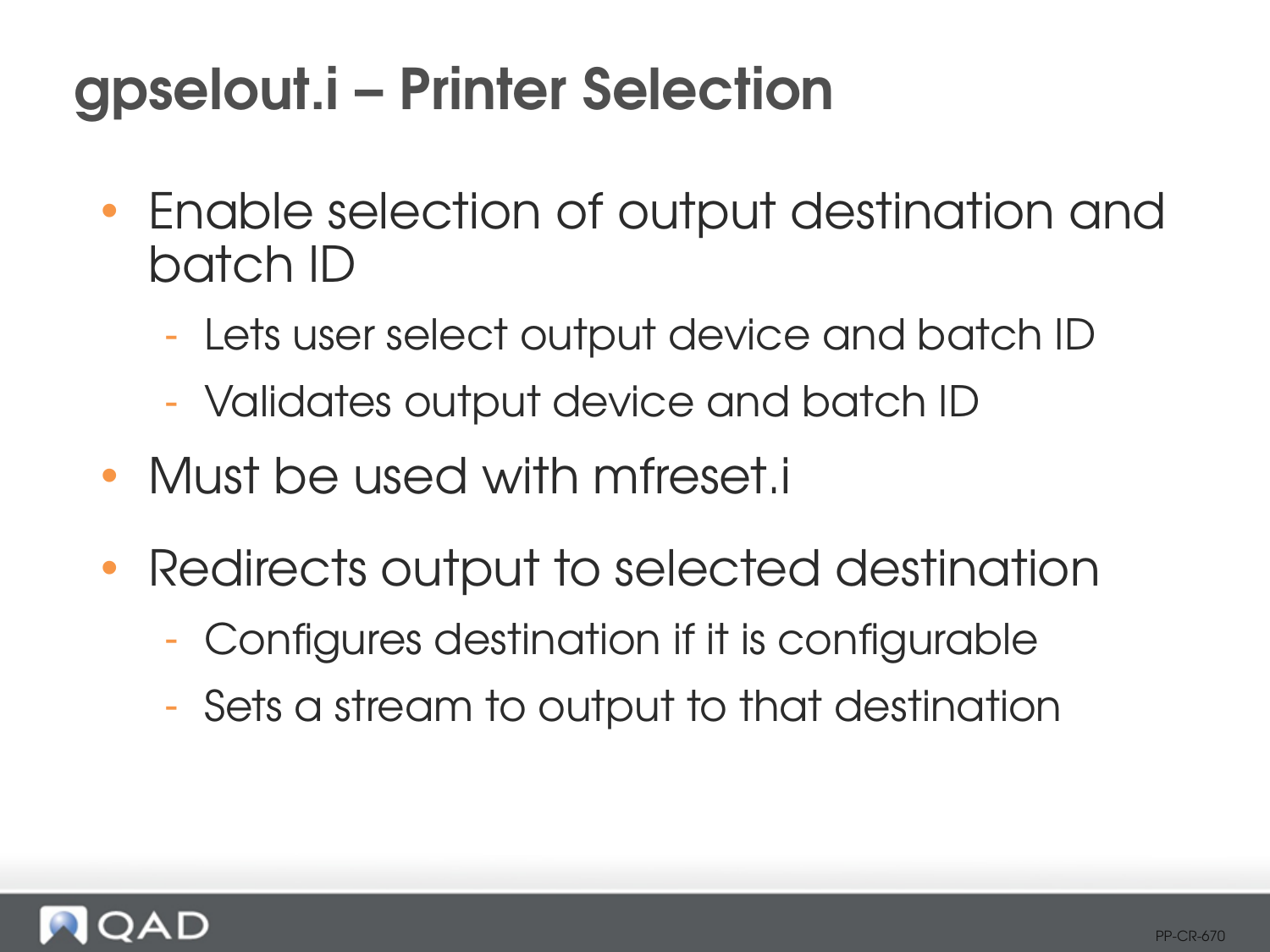

# gpselout.i – Printer Selection
Enable selection of output destination and batch ID
Lets user select output device and batch ID
Validates output device and batch ID
Must be used with mfreset.i
Redirects output to selected destination
Configures destination if it is configurable
Sets a stream to output to that destination

PP-CR-670